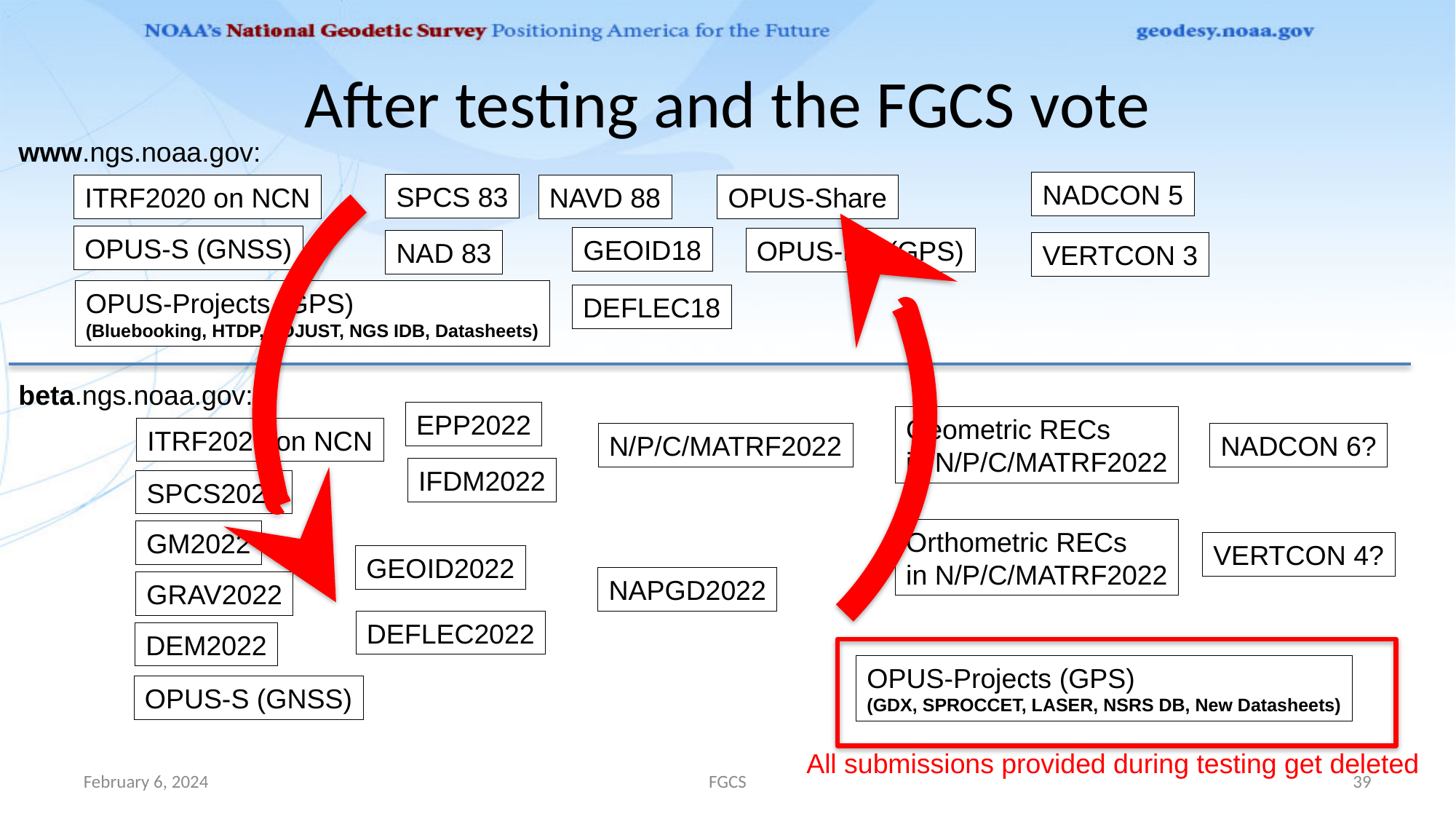

# After testing and the FGCS vote
www.ngs.noaa.gov:

NADCON 5
SPCS 83
ITRF2020 on NCN
NAVD 88
OPUS-Share
OPUS-S (GNSS)
GEOID18
OPUS-RS (GPS)
NAD 83
VERTCON 3
DEFLEC18
OPUS-Projects (GPS)
(Bluebooking, HTDP, ADJUST, NGS IDB, Datasheets)
beta.ngs.noaa.gov:
EPP2022
Geometric RECs
in N/P/C/MATRF2022
ITRF2020 on NCN
N/P/C/MATRF2022
NADCON 6?
IFDM2022
SPCS2022
Orthometric RECs
in N/P/C/MATRF2022
GM2022
VERTCON 4?
GEOID2022
NAPGD2022
GRAV2022
DEFLEC2022
DEM2022
OPUS-Projects (GPS)
(GDX, SPROCCET, LASER, NSRS DB, New Datasheets)
OPUS-S (GNSS)

All submissions provided during testing get deleted
February 6, 2024
FGCS
39